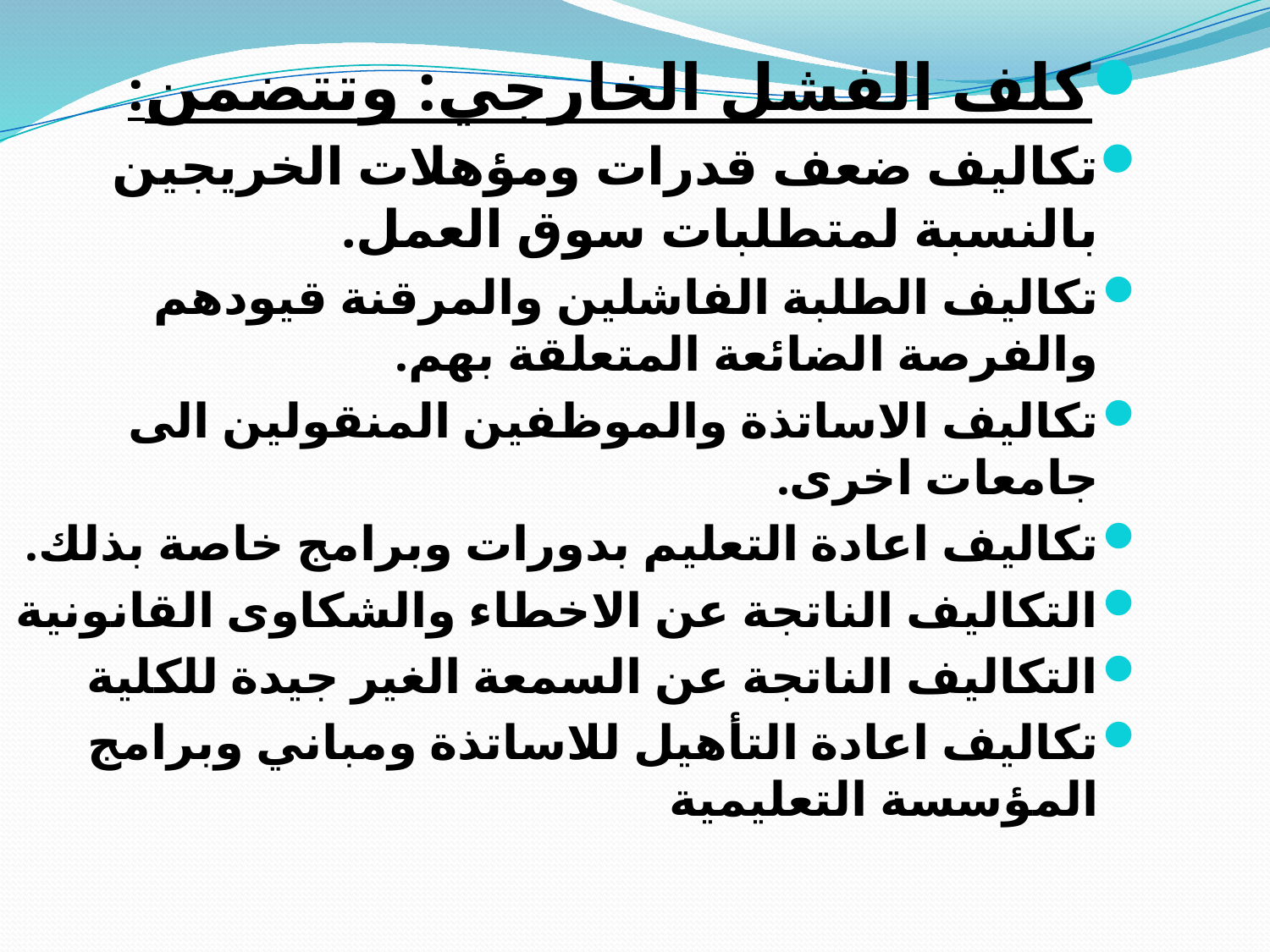

كلف الفشل الخارجي: وتتضمن:
تكاليف ضعف قدرات ومؤهلات الخريجين بالنسبة لمتطلبات سوق العمل.
تكاليف الطلبة الفاشلين والمرقنة قيودهم والفرصة الضائعة المتعلقة بهم.
تكاليف الاساتذة والموظفين المنقولين الى جامعات اخرى.
تكاليف اعادة التعليم بدورات وبرامج خاصة بذلك.
التكاليف الناتجة عن الاخطاء والشكاوى القانونية
التكاليف الناتجة عن السمعة الغير جيدة للكلية
تكاليف اعادة التأهيل للاساتذة ومباني وبرامج المؤسسة التعليمية